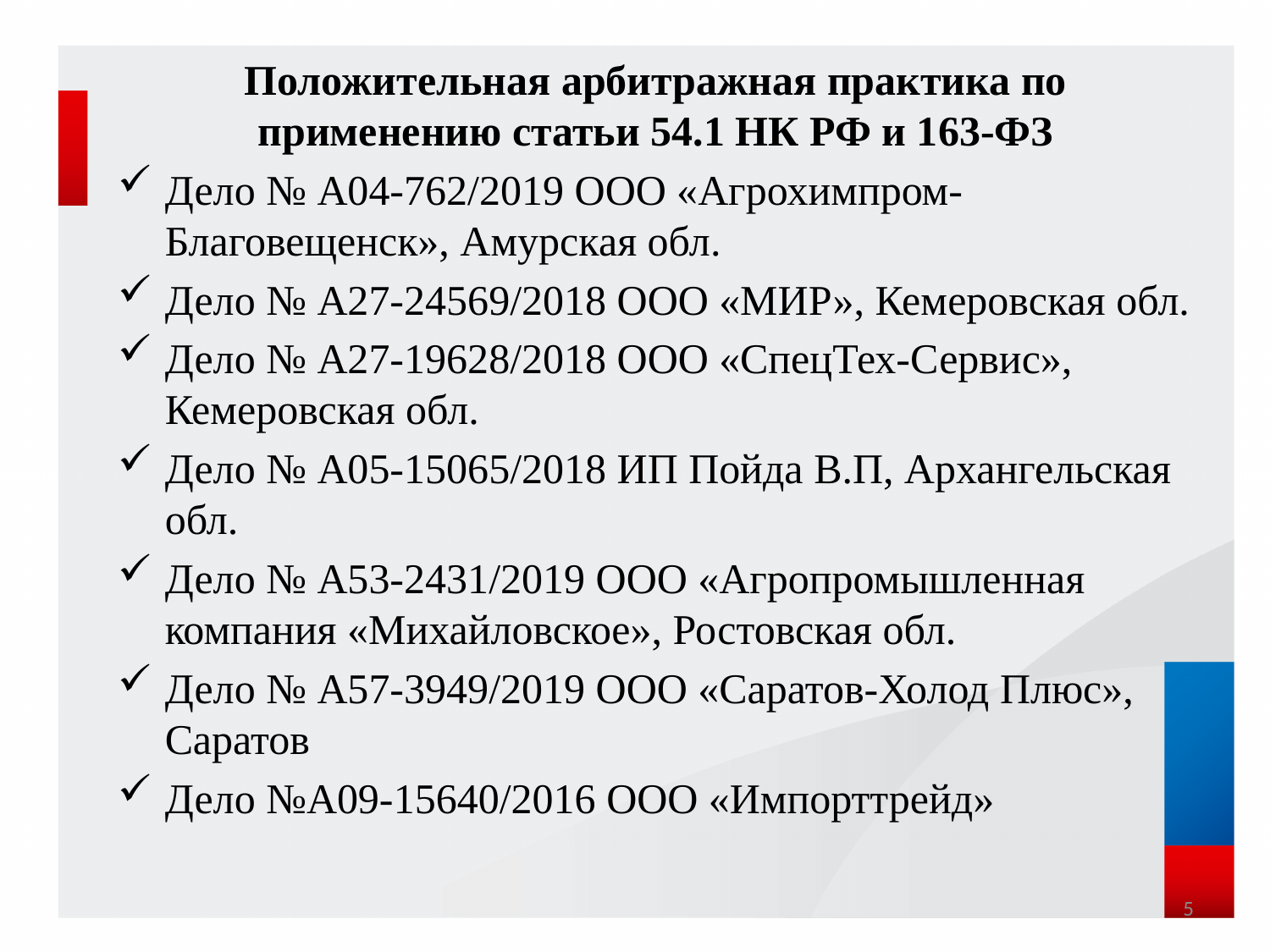

Положительная арбитражная практика по применению статьи 54.1 НК РФ и 163-ФЗ
Дело № А04-762/2019 ООО «Агрохимпром-Благовещенск», Амурская обл.
Дело № А27-24569/2018 ООО «МИР», Кемеровская обл.
Дело № А27-19628/2018 ООО «СпецТех-Сервис», Кемеровская обл.
Дело № А05-15065/2018 ИП Пойда В.П, Архангельская обл.
Дело № А53-2431/2019 ООО «Агропромышленная компания «Михайловское», Ростовская обл.
Дело № А57-3949/2019 ООО «Саратов-Холод Плюс», Саратов
Дело №А09-15640/2016 ООО «Импорттрейд»

5